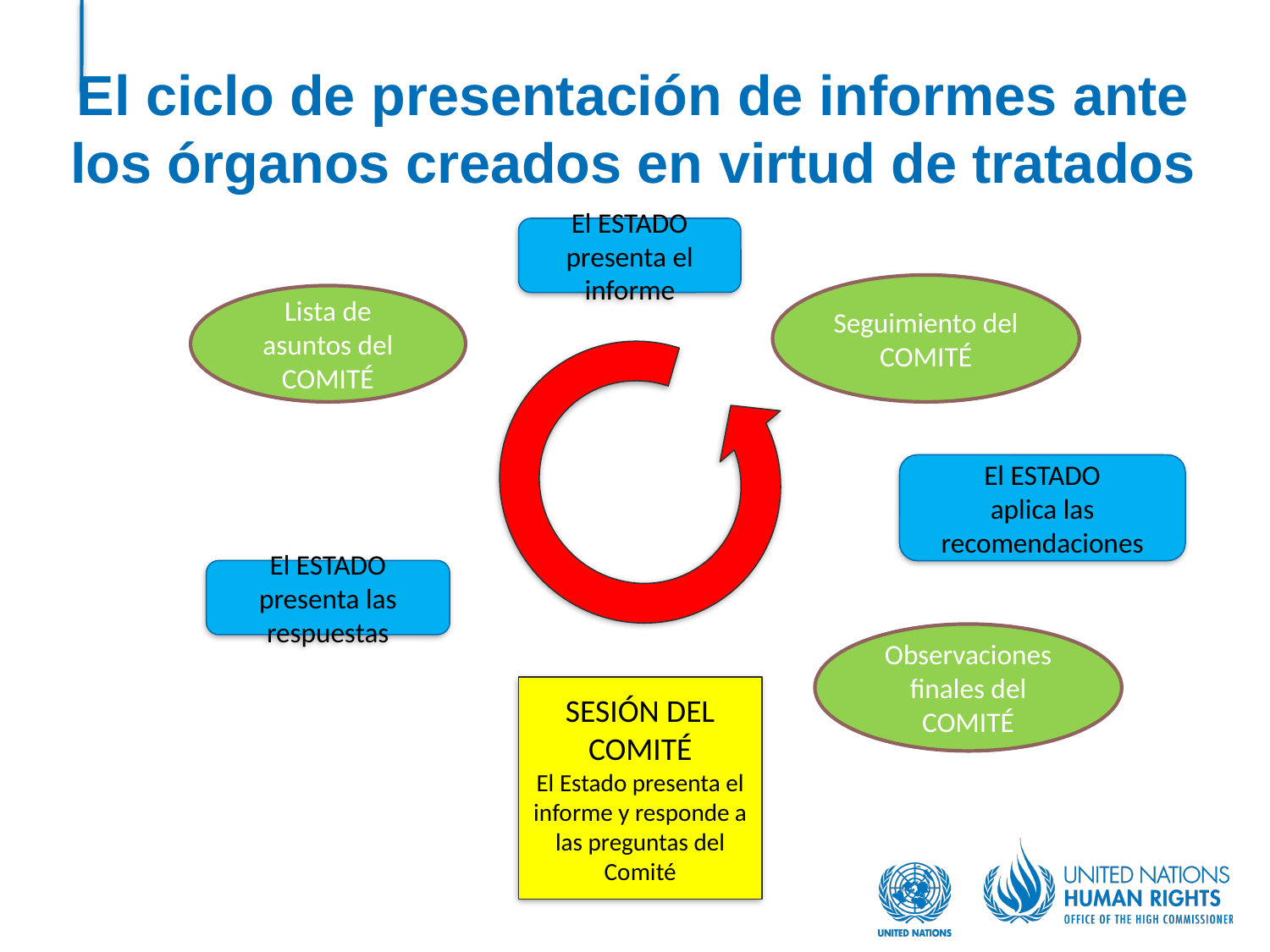

# El ciclo de presentación de informes ante los órganos creados en virtud de tratados
El ESTADO presenta el informe
Seguimiento del COMITÉ
Lista de asuntos del COMITÉ

El ESTADO
aplica las recomendaciones
El ESTADO presenta las respuestas
Observaciones finales del COMITÉ
SESIÓN DEL COMITÉ
El Estado presenta el informe y responde a las preguntas del Comité